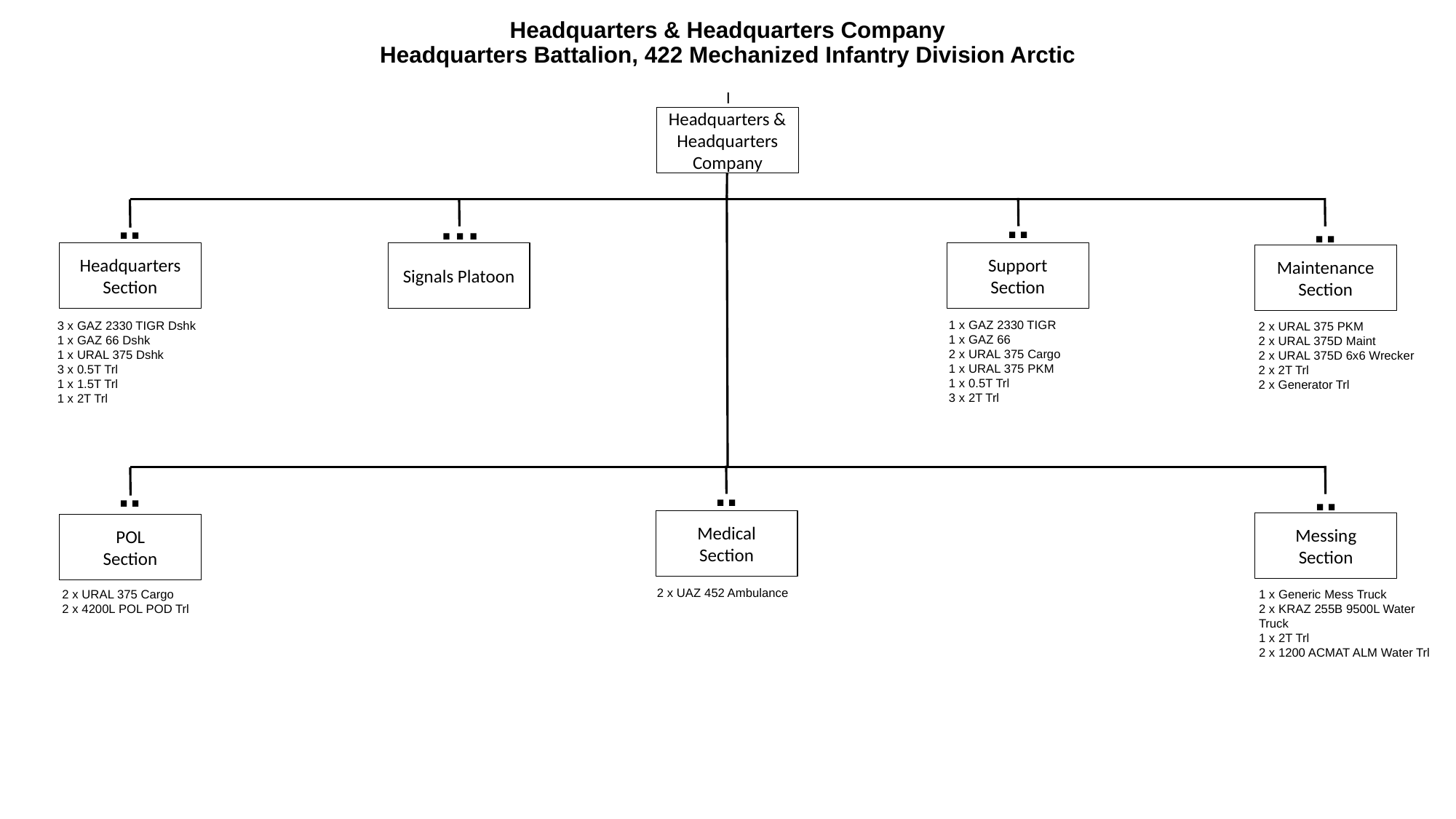

# Headquarters & Headquarters Company Headquarters Battalion, 422 Mechanized Infantry Division Arctic
I
Headquarters & Headquarters Company
..
..
…
..
Headquarters
Section
Support
Section
Signals Platoon
Maintenance Section
1 x GAZ 2330 TIGR
1 x GAZ 66
2 x URAL 375 Cargo
1 x URAL 375 PKM
1 x 0.5T Trl
3 x 2T Trl
3 x GAZ 2330 TIGR Dshk
1 x GAZ 66 Dshk
1 x URAL 375 Dshk
3 x 0.5T Trl
1 x 1.5T Trl
1 x 2T Trl
2 x URAL 375 PKM
2 x URAL 375D Maint
2 x URAL 375D 6x6 Wrecker
2 x 2T Trl
2 x Generator Trl
..
..
..
Medical
Section
Messing
Section
POL
Section
2 x UAZ 452 Ambulance
2 x URAL 375 Cargo
2 x 4200L POL POD Trl
1 x Generic Mess Truck
2 x KRAZ 255B 9500L Water Truck
1 x 2T Trl
2 x 1200 ACMAT ALM Water Trl